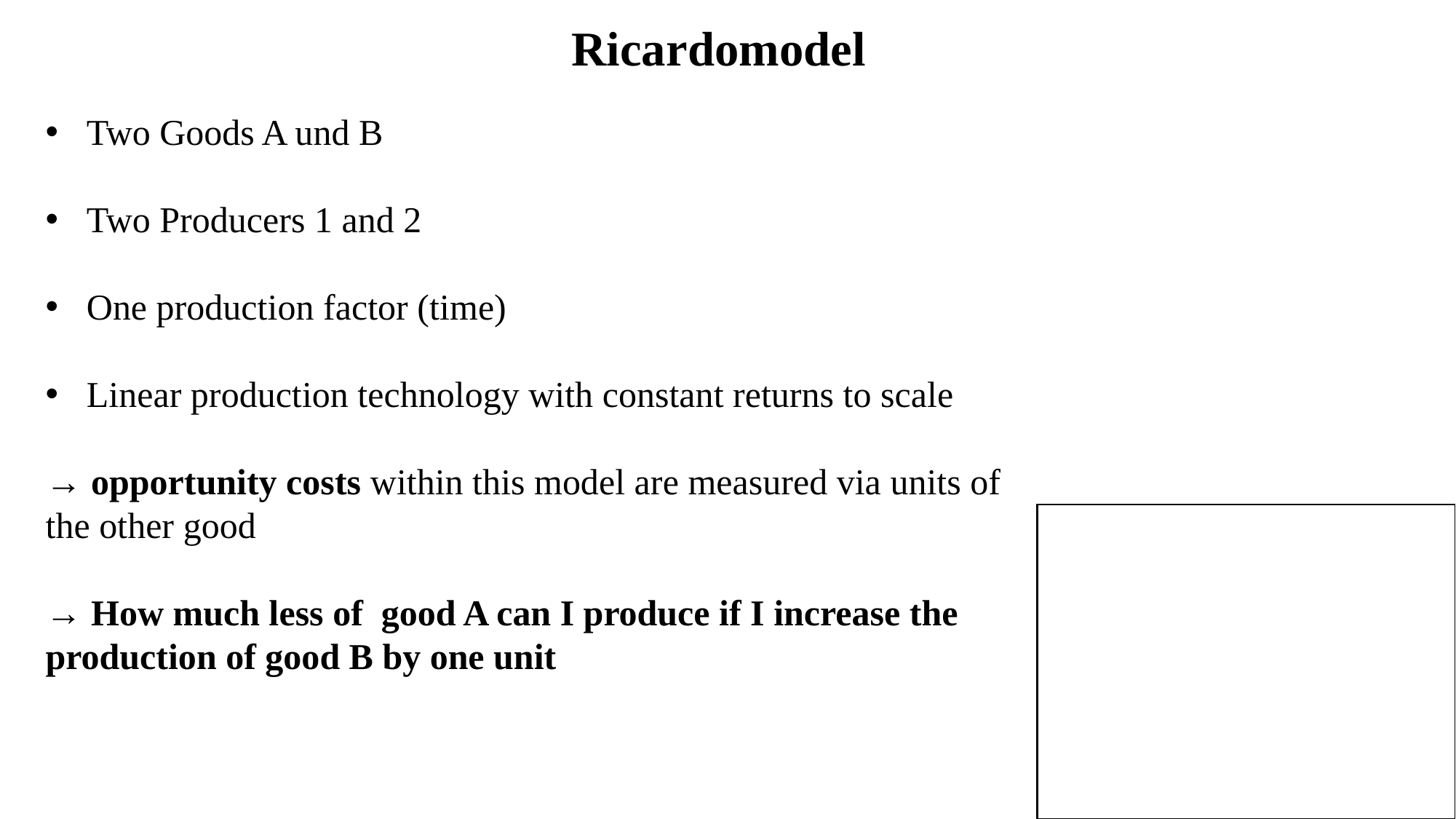

Ricardomodel
Two Goods A und B

Two Producers 1 and 2

One production factor (time)

Linear production technology with constant returns to scale

→ opportunity costs within this model are measured via units of the other good

→ How much less of  good A can I produce if I increase the production of good B by one unit